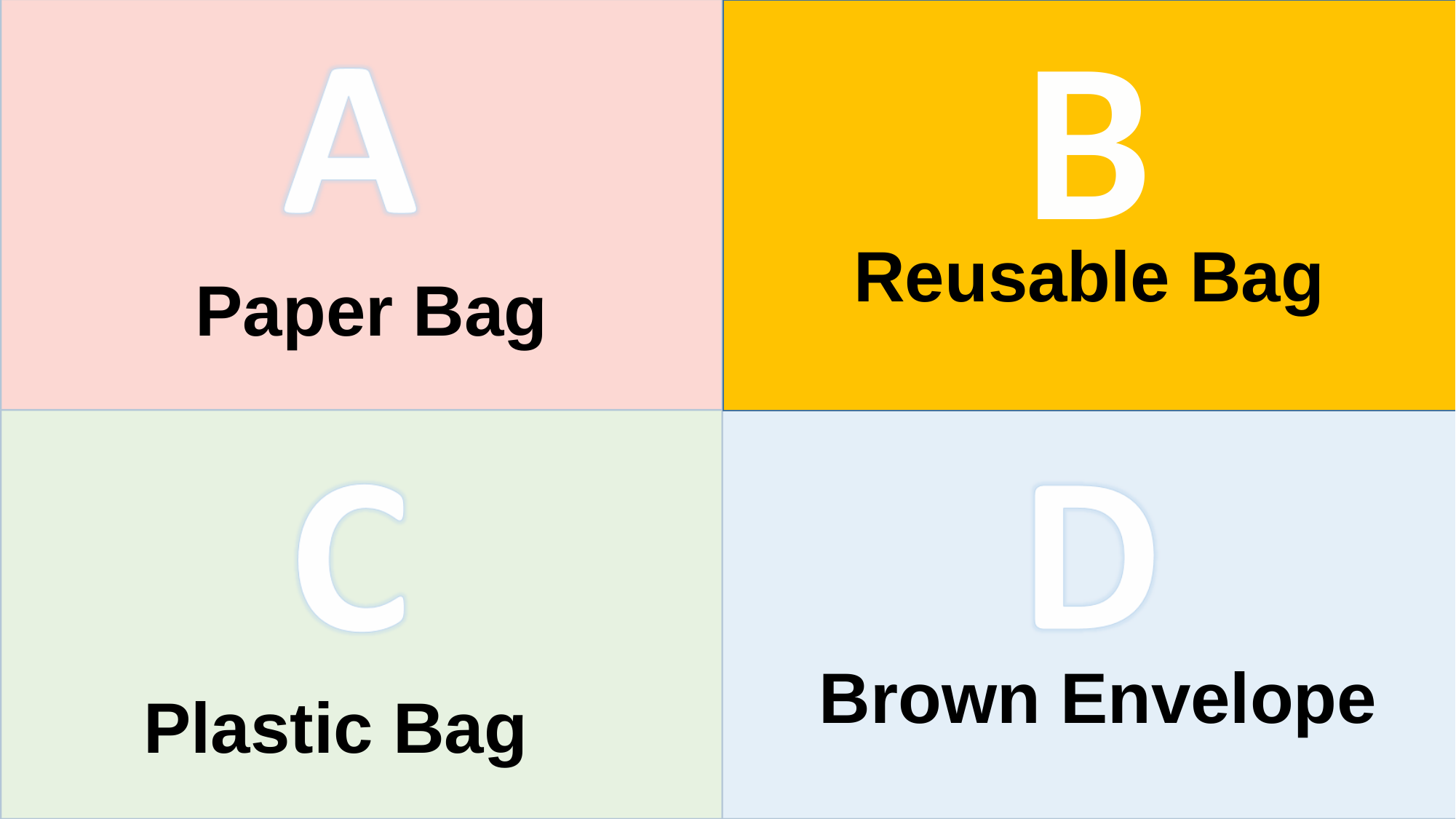

B

Reusable Bag
Reusable Bag
Paper Bag
Brown Envelope
Plastic Bag